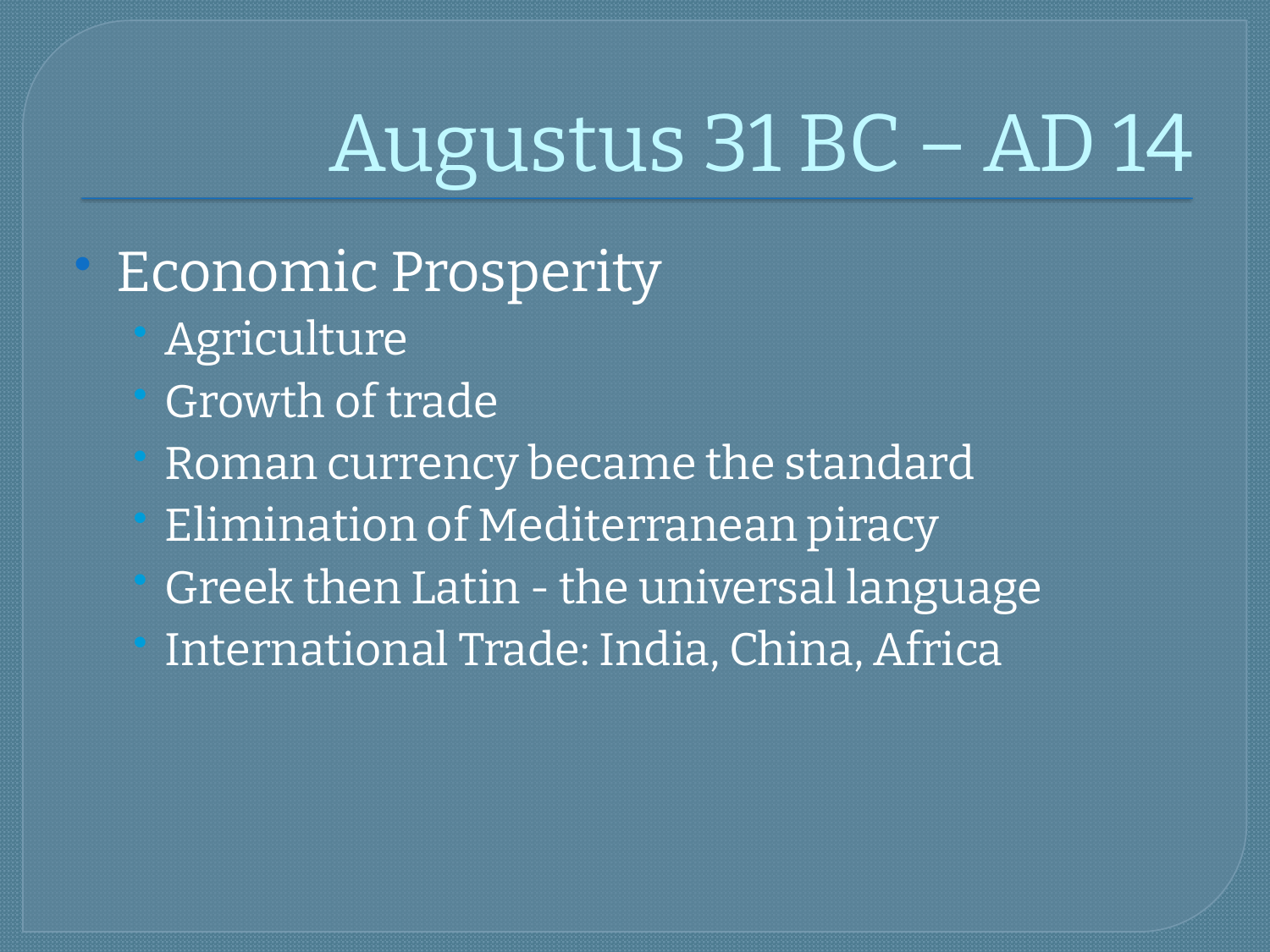

# Augustus 31 BC – AD 14
Economic Prosperity
Agriculture
Growth of trade
Roman currency became the standard
Elimination of Mediterranean piracy
Greek then Latin - the universal language
International Trade: India, China, Africa